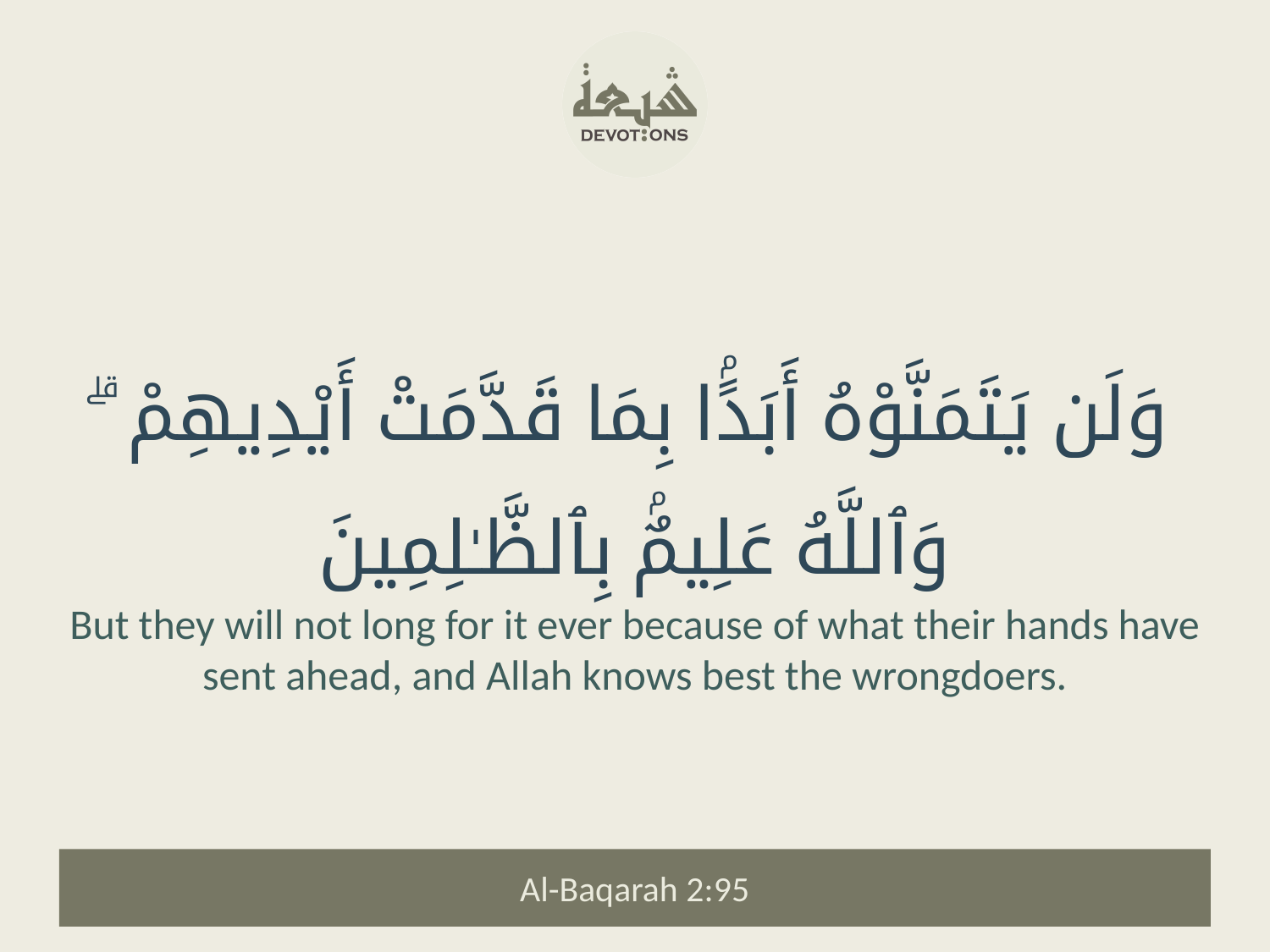

وَلَن يَتَمَنَّوْهُ أَبَدًۢا بِمَا قَدَّمَتْ أَيْدِيهِمْ ۗ وَٱللَّهُ عَلِيمٌۢ بِٱلظَّـٰلِمِينَ
But they will not long for it ever because of what their hands have sent ahead, and Allah knows best the wrongdoers.
Al-Baqarah 2:95